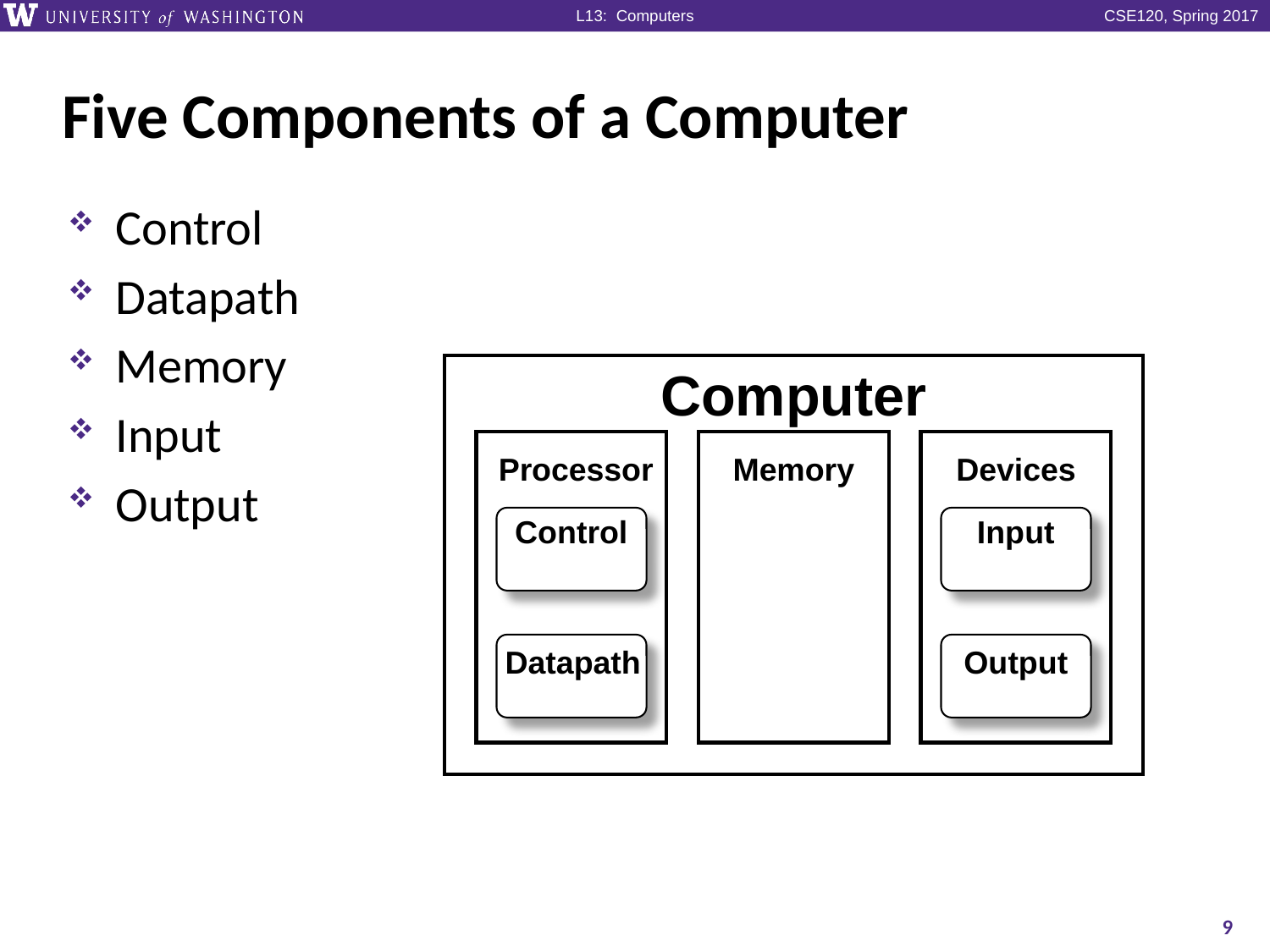

# Five Components of a Computer
Control
Datapath
Memory
Input
Output

Computer

 Processor

Memory

Devices

Control
Input

Datapath
Output
9